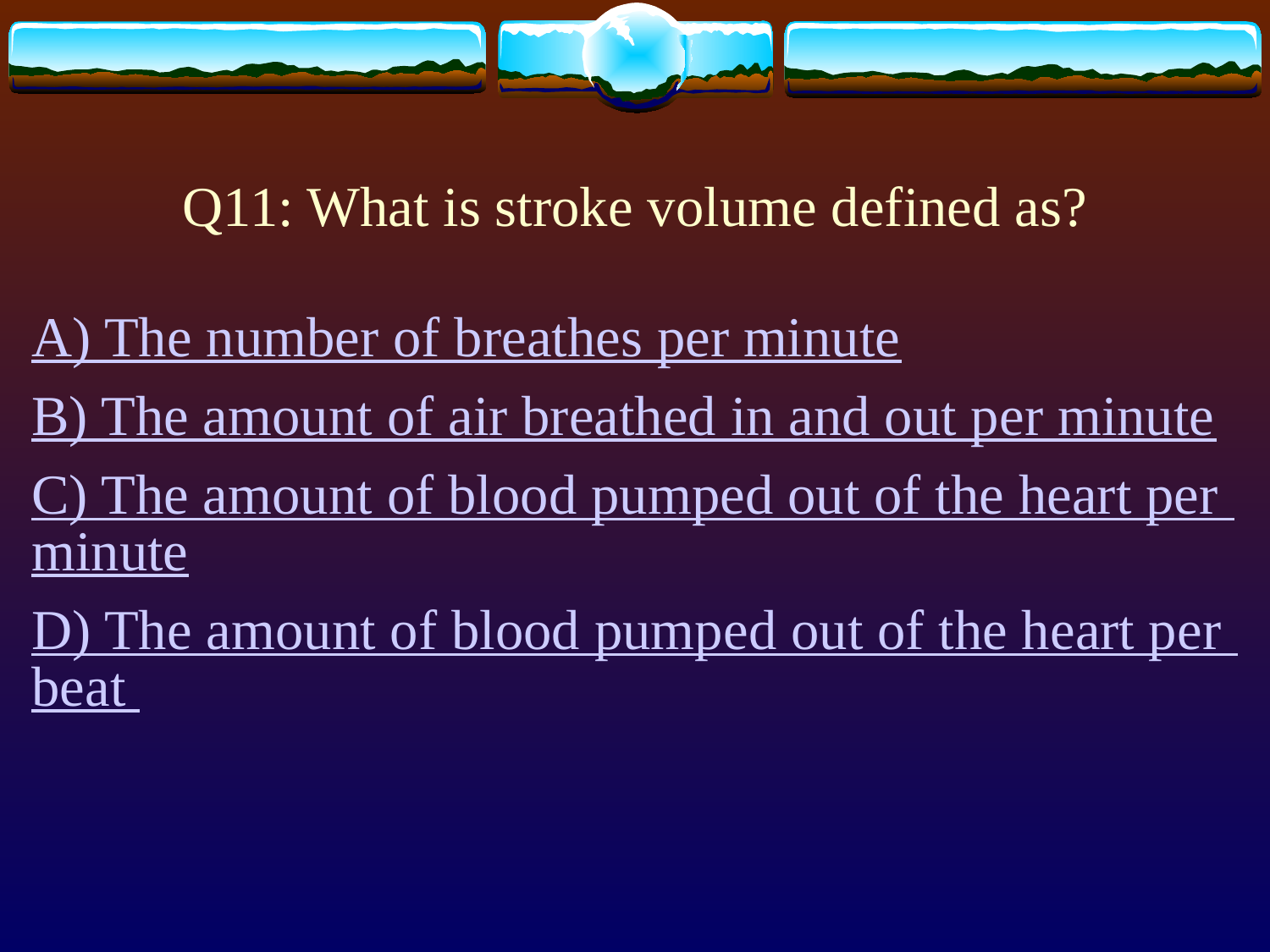

# Q11: What is stroke volume defined as?
A) The number of breathes per minute
B) The amount of air breathed in and out per minute
C) The amount of blood pumped out of the heart per minute
D) The amount of blood pumped out of the heart per beat